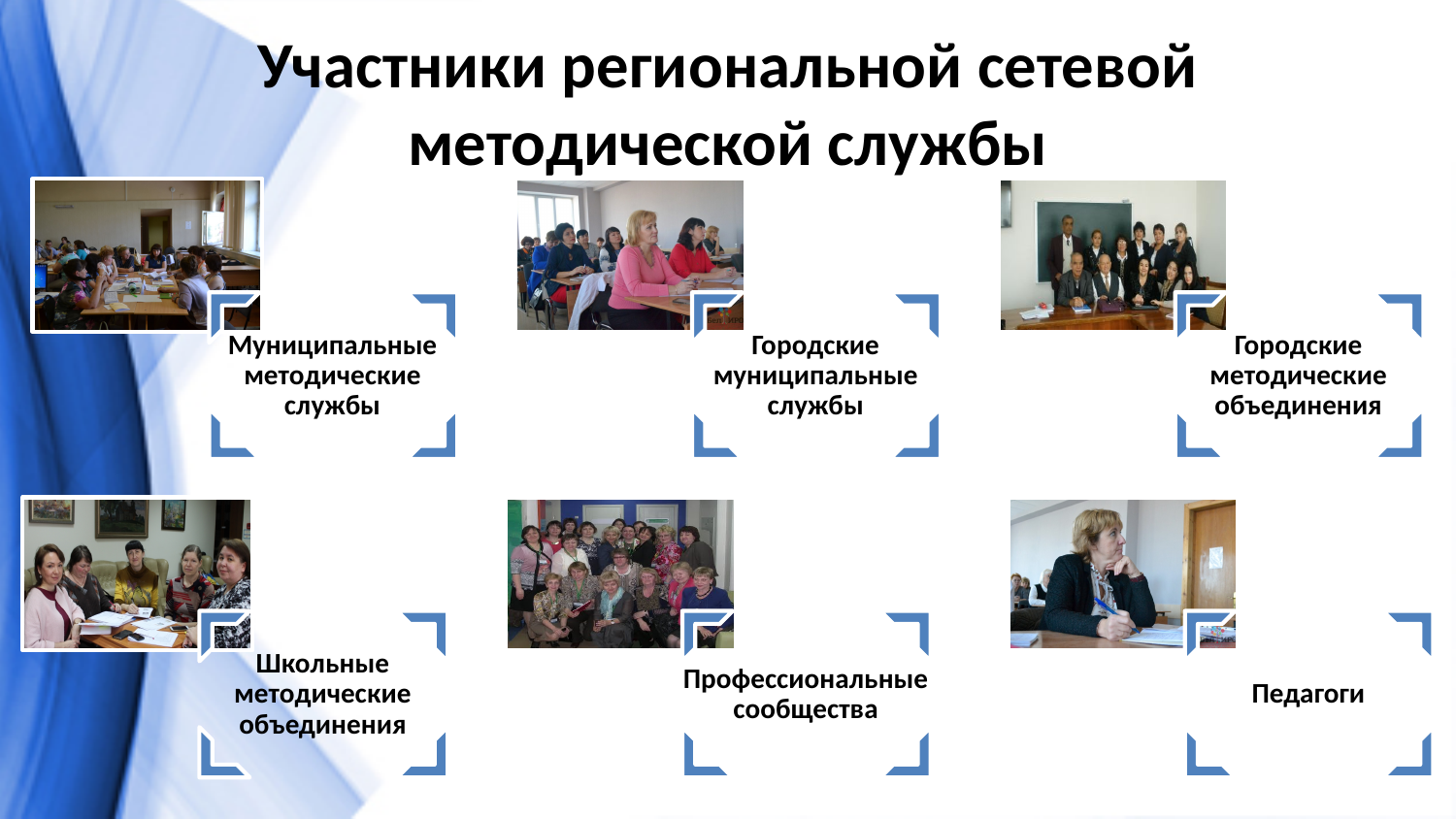

# Участники региональной сетевой методической службы
Муниципальные методические службы
Городские муниципальные службы
Городские методические объединения
Школьные методические объединения
Профессиональные сообщества
Педагоги